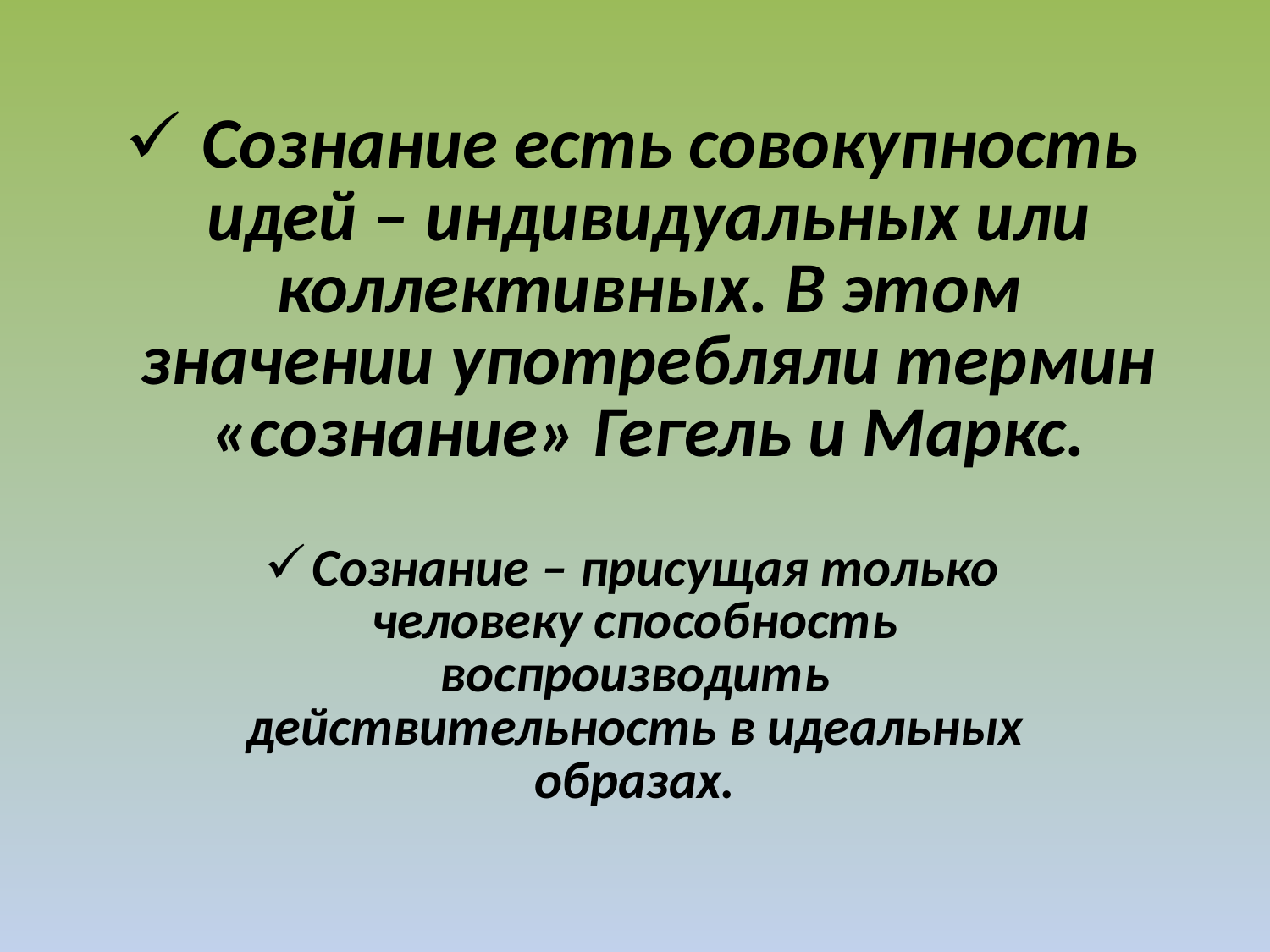

# Сознание есть совокупность идей – индивидуальных или коллективных. В этом значении употребляли термин «сознание» Гегель и Маркс.
Сознание – присущая только человеку способность воспроизводить действительность в идеальных образах.